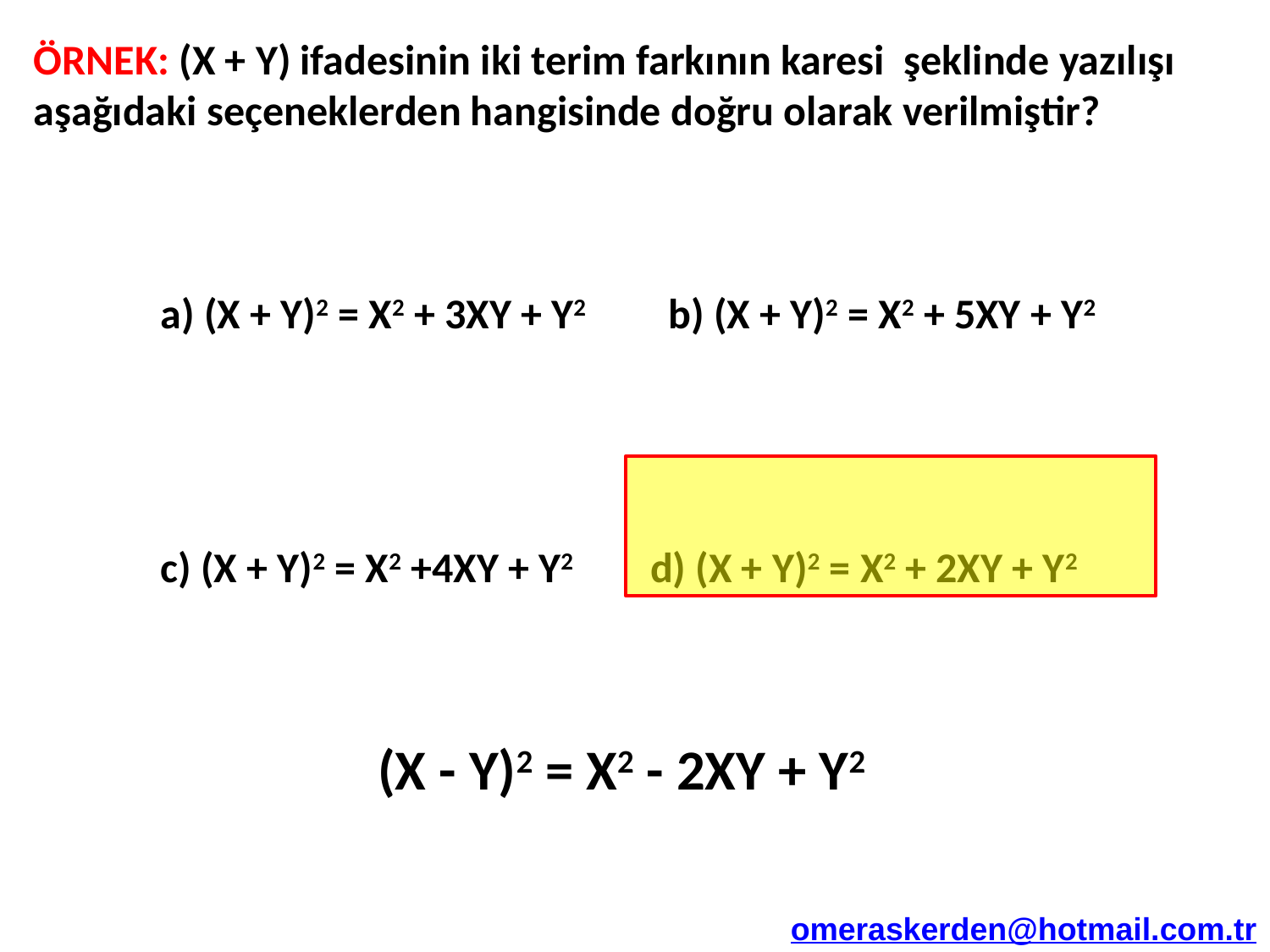

ÖRNEK: (X + Y) ifadesinin iki terim farkının karesi  şeklinde yazılışı aşağıdaki seçeneklerden hangisinde doğru olarak verilmiştir?

	a) (X + Y)2 = X2 + 3XY + Y2	b) (X + Y)2 = X2 + 5XY + Y2

	c) (X + Y)2 = X2 +4XY + Y2              d) (X + Y)2 = X2 + 2XY + Y2

(X - Y)2 = X2 - 2XY + Y2
omeraskerden@hotmail.com.tr